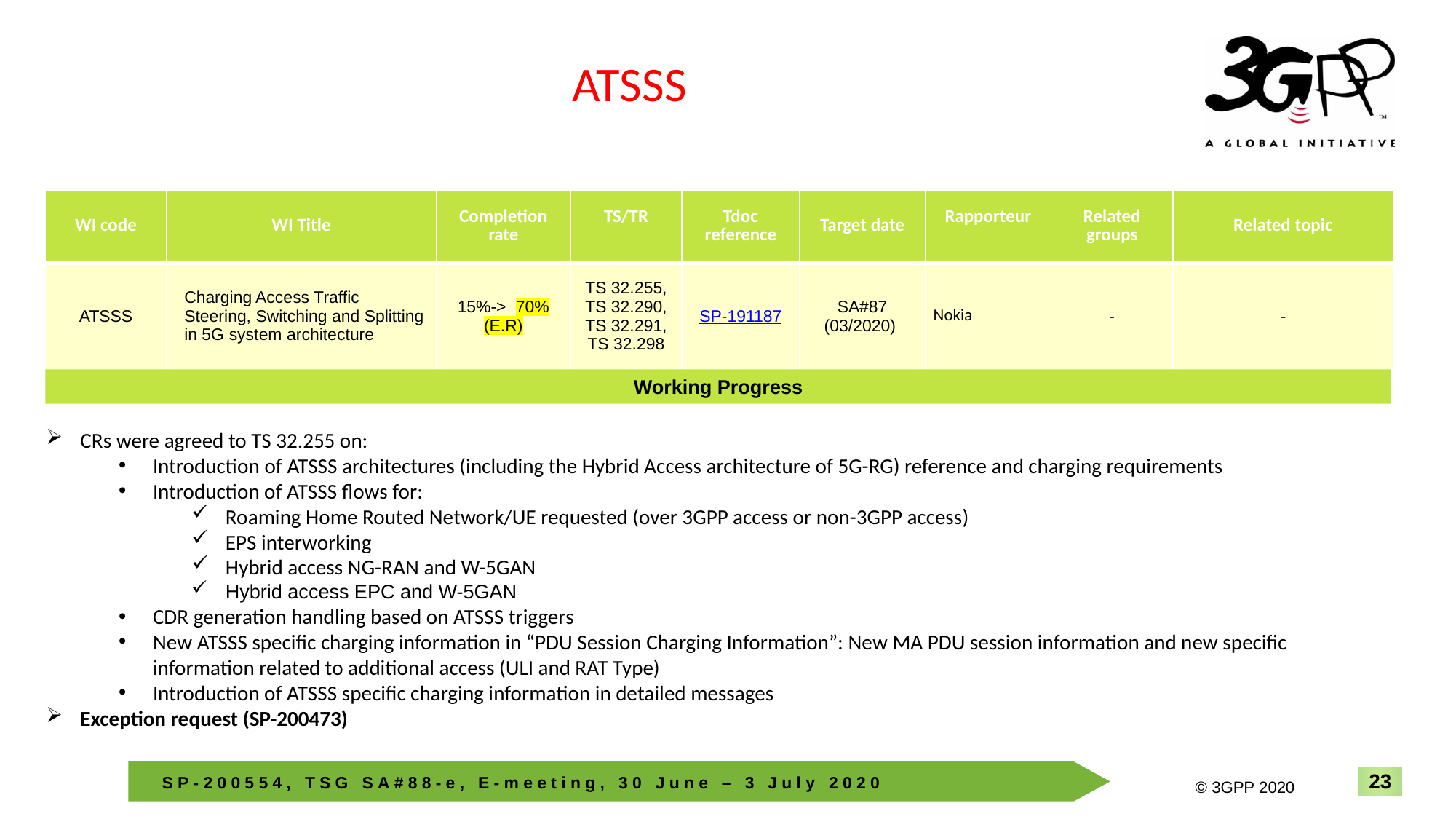

ATSSS
| WI code | WI Title | Completion rate | TS/TR | Tdoc reference | Target date | Rapporteur | Related groups | Related topic |
| --- | --- | --- | --- | --- | --- | --- | --- | --- |
| ATSSS | Charging Access Traffic Steering, Switching and Splitting in 5G system architecture | 15%-> 70% (E.R) | TS 32.255, TS 32.290, TS 32.291, TS 32.298 | SP-191187 | SA#87 (03/2020) | Nokia | - | - |
Working Progress
CRs were agreed to TS 32.255 on:
Introduction of ATSSS architectures (including the Hybrid Access architecture of 5G-RG) reference and charging requirements
Introduction of ATSSS flows for:
Roaming Home Routed Network/UE requested (over 3GPP access or non-3GPP access)
EPS interworking
Hybrid access NG-RAN and W-5GAN
Hybrid access EPC and W-5GAN
CDR generation handling based on ATSSS triggers
New ATSSS specific charging information in “PDU Session Charging Information”: New MA PDU session information and new specific information related to additional access (ULI and RAT Type)
Introduction of ATSSS specific charging information in detailed messages
Exception request (SP-200473)